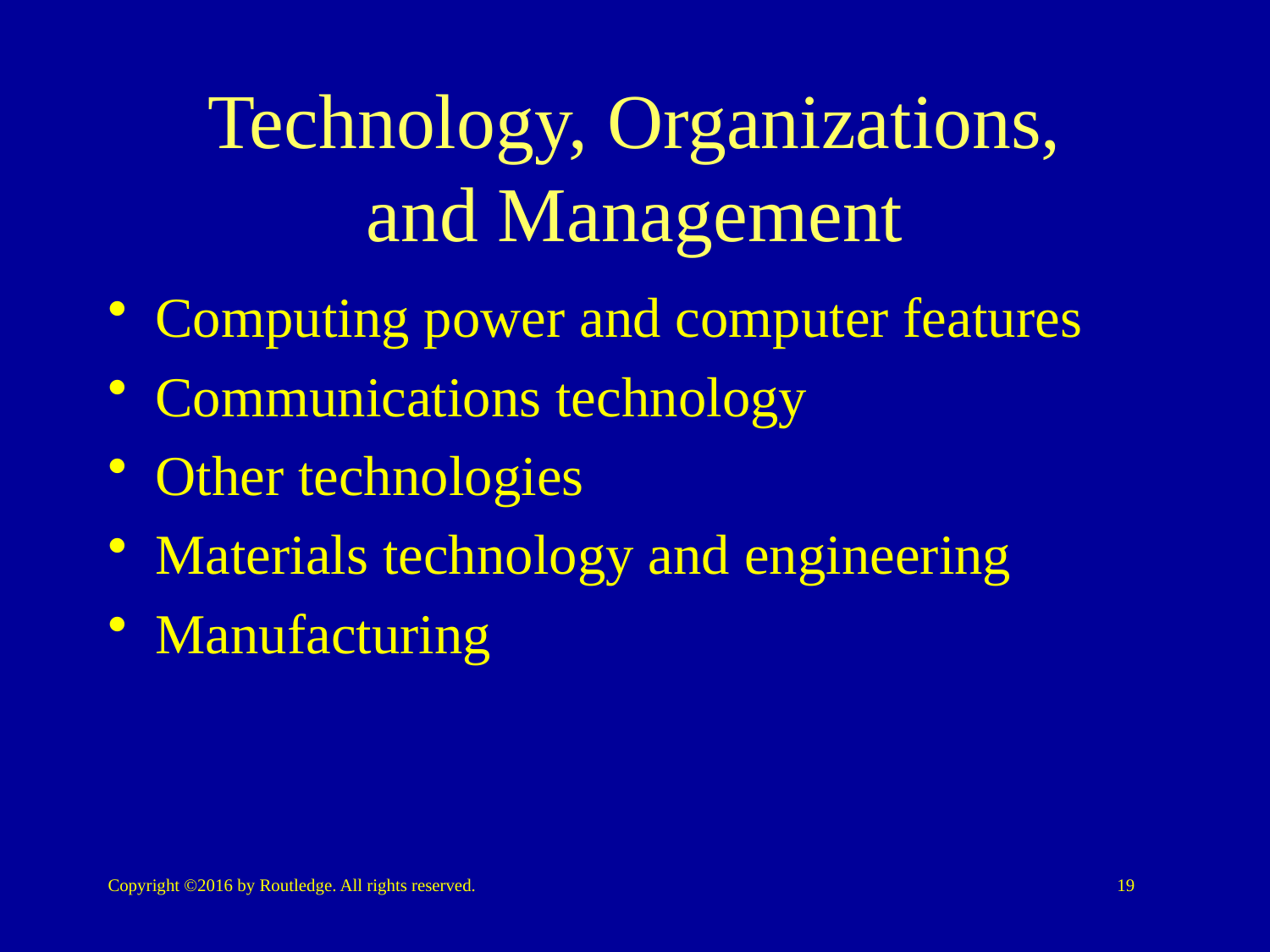

# Technology, Organizations, and Management
Computing power and computer features
Communications technology
Other technologies
Materials technology and engineering
Manufacturing

Copyright ©2016 by Routledge. All rights reserved.

19